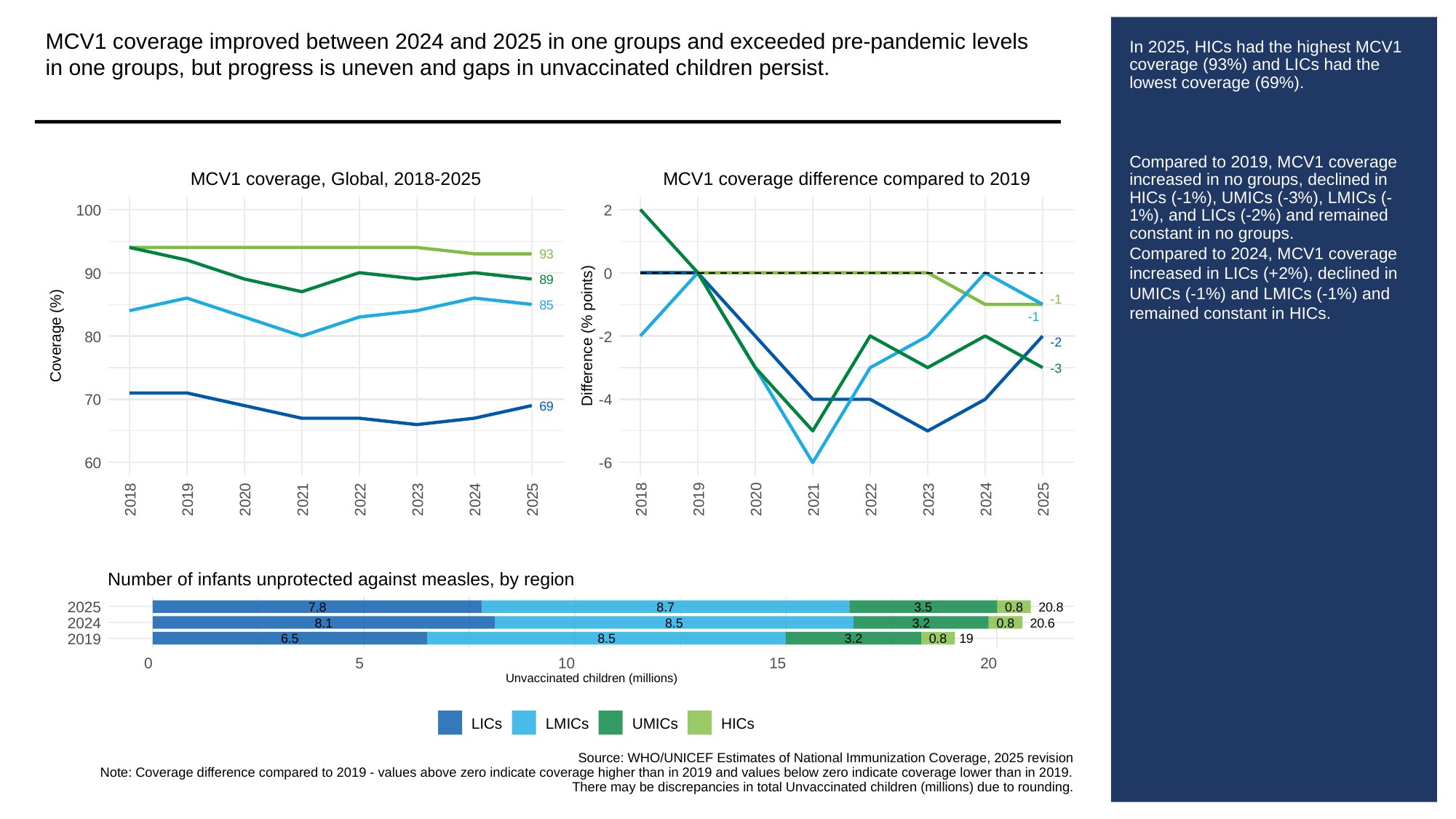

MCV1 coverage improved between 2024 and 2025 in one groups and exceeded pre-pandemic levels in one groups, but progress is uneven and gaps in unvaccinated children persist.
# In 2025, HICs had the highest MCV1 coverage (93%) and LICs had the lowest coverage (69%).

Compared to 2019, MCV1 coverage increased in no groups, declined in HICs (-1%), UMICs (-3%), LMICs (-1%), and LICs (-2%) and remained constant in no groups.
Compared to 2024, MCV1 coverage increased in LICs (+2%), declined in UMICs (-1%) and LMICs (-1%) and remained constant in HICs.

MCV1 coverage, Global, 2018-2025
MCV1 coverage difference compared to 2019

100
2

93
90
0

89
-1

85

-1
Coverage (%)
80
Difference (% points)
-2

-2
-3

70
-4

69

60
-6

2018
2019
2020
2021
2022
2023
2024
2025
2018
2019
2020
2021
2022
2023
2024
2025
Number of infants unprotected against measles, by region

2025
7.8
8.7
3.5
0.8
20.8

2024
8.1
8.5
3.2
0.8
20.6

2019
6.5
8.5
3.2
0.8
19

0
5
10
15
20
Unvaccinated children (millions)

LICs
LMICs
UMICs
HICs
Source: WHO/UNICEF Estimates of National Immunization Coverage, 2025 revision
Note: Coverage difference compared to 2019 - values above zero indicate coverage higher than in 2019 and values below zero indicate coverage lower than in 2019.
There may be discrepancies in total Unvaccinated children (millions) due to rounding.